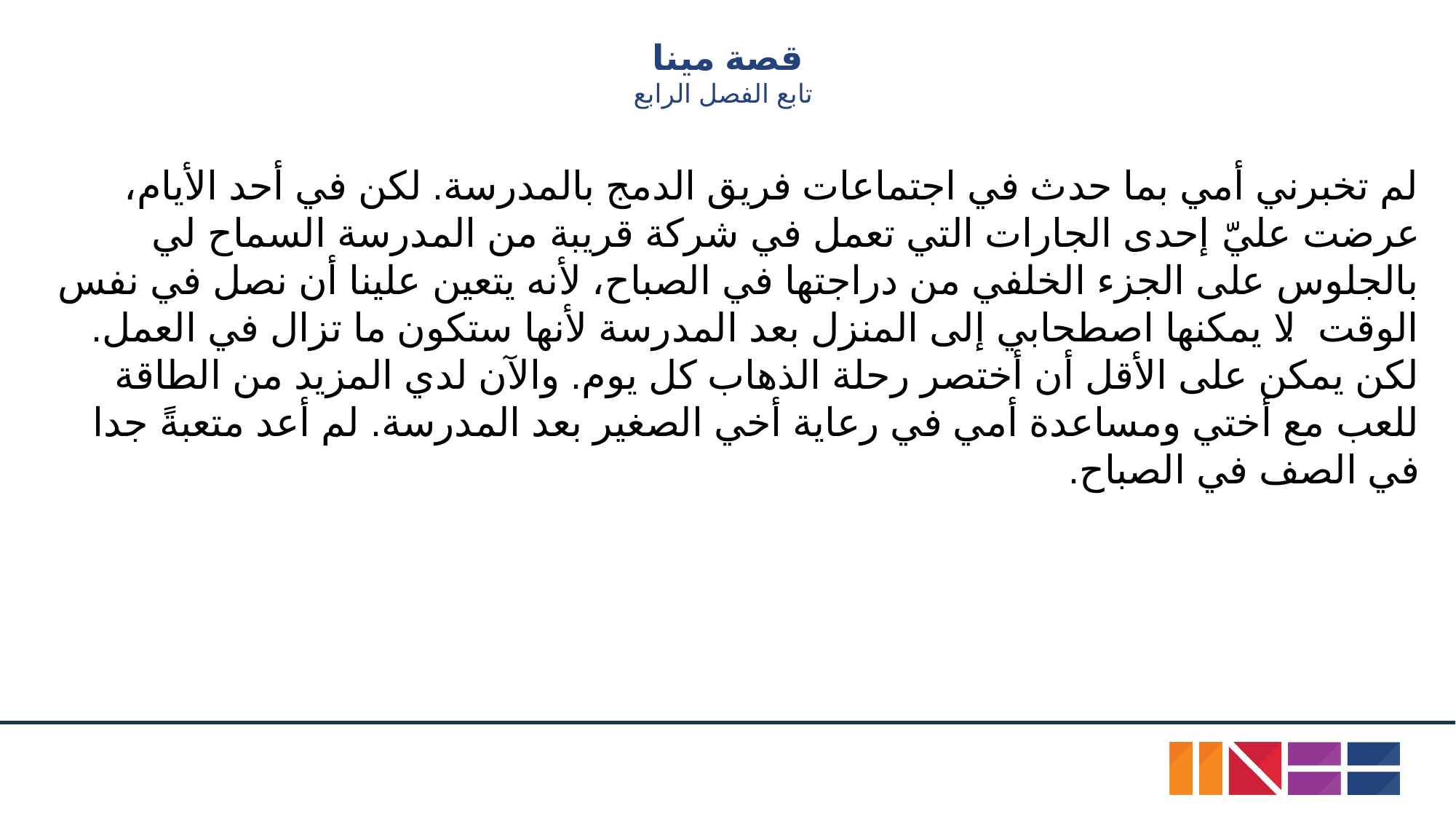

# قصة مينا
تابع الفصل الرابع
لم تخبرني أمي بما حدث في اجتماعات فريق الدمج بالمدرسة. لكن في أحد الأيام، عرضت عليّ إحدى الجارات التي تعمل في شركة قريبة من المدرسة السماح لي بالجلوس على الجزء الخلفي من دراجتها في الصباح، لأنه يتعين علينا أن نصل في نفس الوقت. لا يمكنها اصطحابي إلى المنزل بعد المدرسة لأنها ستكون ما تزال في العمل. لكن يمكن على الأقل أن أختصر رحلة الذهاب كل يوم. والآن لدي المزيد من الطاقة للعب مع أختي ومساعدة أمي في رعاية أخي الصغير بعد المدرسة. لم أعد متعبةً جدا في الصف في الصباح.